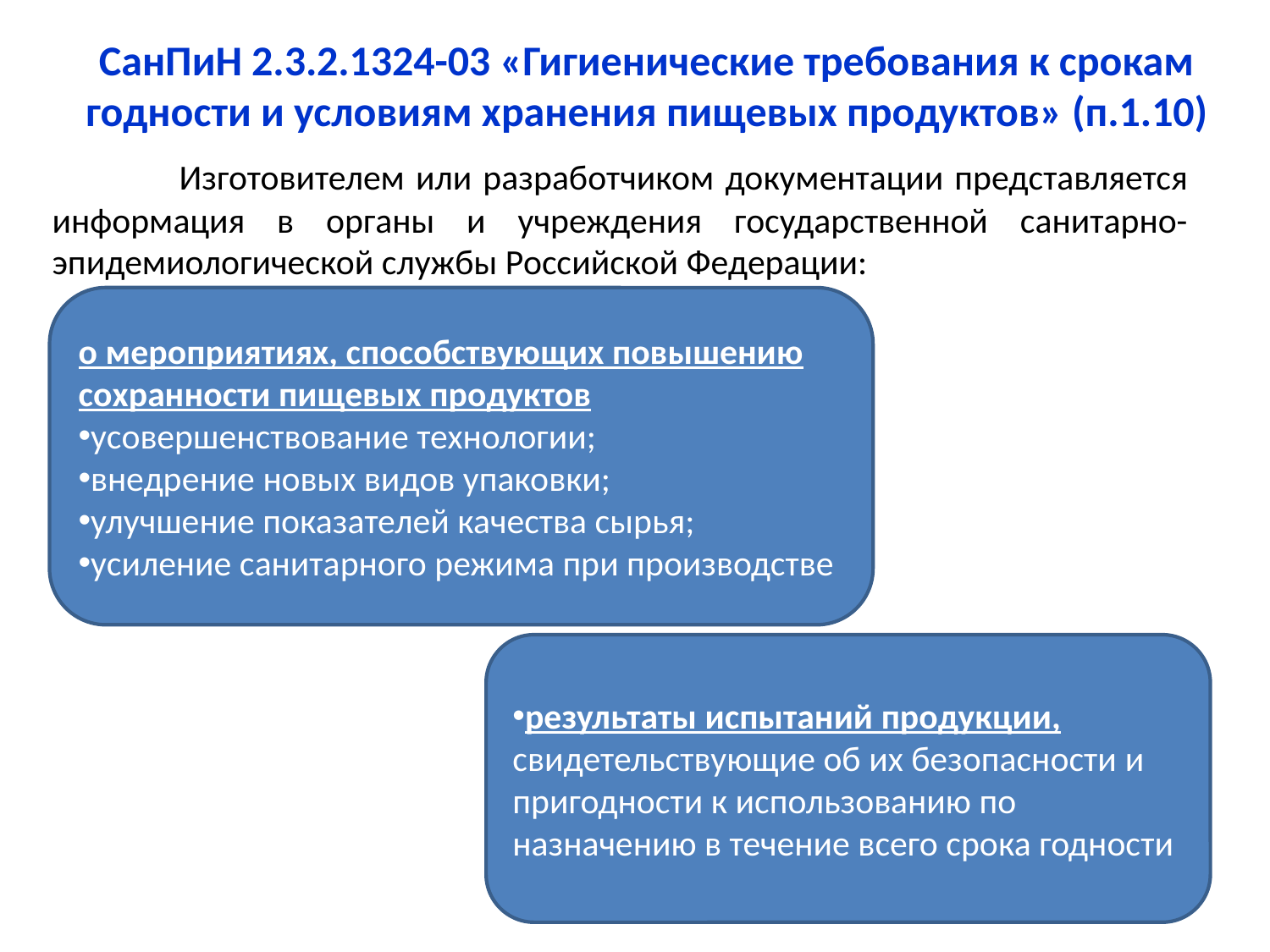

# СанПиН 2.3.2.1324-03 «Гигиенические требования к срокам годности и условиям хранения пищевых продуктов» (п.1.10)
	Изготовителем или разработчиком документации представляется информация в органы и учреждения государственной санитарно-эпидемиологической службы Российской Федерации:

о мероприятиях, способствующих повышению сохранности пищевых продуктов
усовершенствование технологии;
внедрение новых видов упаковки;
улучшение показателей качества сырья;
усиление санитарного режима при производстве
результаты испытаний продукции, свидетельствующие об их безопасности и пригодности к использованию по назначению в течение всего срока годности